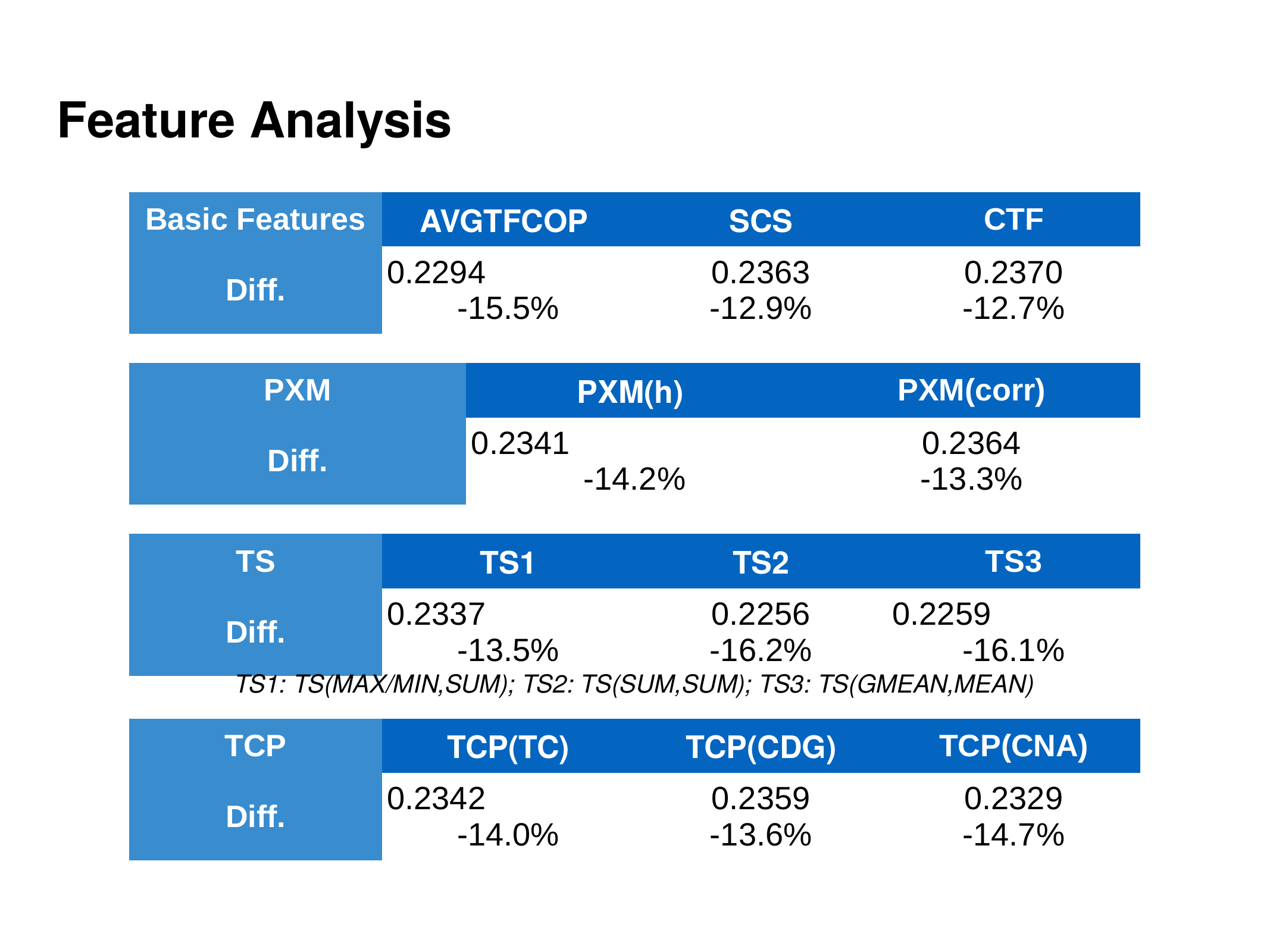

# Feature Analysis
| Basic Features | AVGTFCOP | SCS | CTF |
| --- | --- | --- | --- |
| Diff. | 0.2294 -15.5% | 0.2363 -12.9% | 0.2370 -12.7% |
| PXM | PXM(h) | PXM(corr) |
| --- | --- | --- |
| Diff. | 0.2341 -14.2% | 0.2364 -13.3% |
| TS | TS1 | TS2 | TS3 |
| --- | --- | --- | --- |
| Diff. | 0.2337 -13.5% | 0.2256 -16.2% | 0.2259 -16.1% |
TS1: TS(MAX/MIN,SUM); TS2: TS(SUM,SUM); TS3: TS(GMEAN,MEAN)
| TCP | TCP(TC) | TCP(CDG) | TCP(CNA) |
| --- | --- | --- | --- |
| Diff. | 0.2342 -14.0% | 0.2359 -13.6% | 0.2329 -14.7% |
175